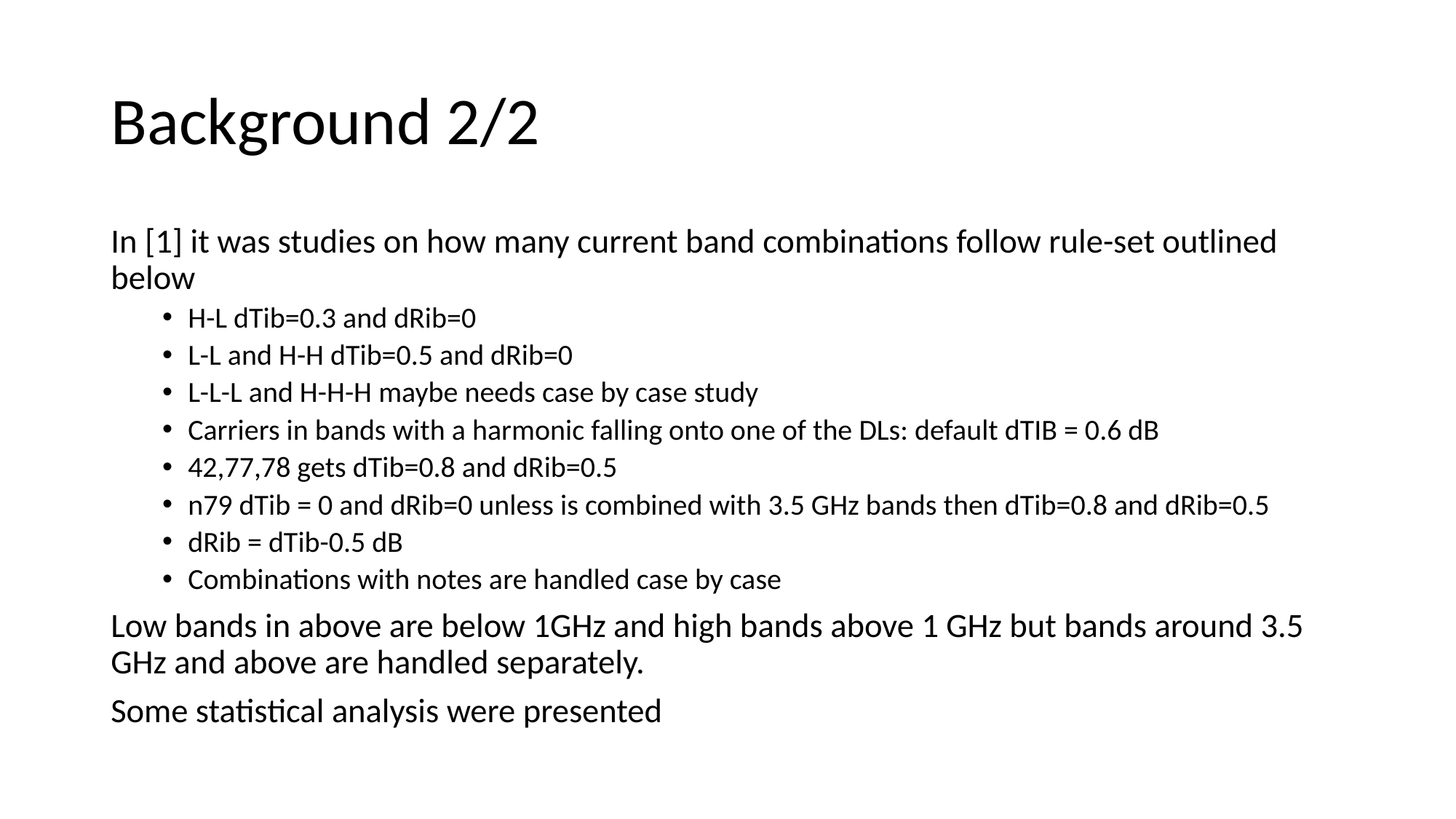

# Background 2/2
In [1] it was studies on how many current band combinations follow rule-set outlined below
H-L dTib=0.3 and dRib=0
L-L and H-H dTib=0.5 and dRib=0
L-L-L and H-H-H maybe needs case by case study
Carriers in bands with a harmonic falling onto one of the DLs: default dTIB = 0.6 dB
42,77,78 gets dTib=0.8 and dRib=0.5
n79 dTib = 0 and dRib=0 unless is combined with 3.5 GHz bands then dTib=0.8 and dRib=0.5
dRib = dTib-0.5 dB
Combinations with notes are handled case by case
Low bands in above are below 1GHz and high bands above 1 GHz but bands around 3.5 GHz and above are handled separately.
Some statistical analysis were presented